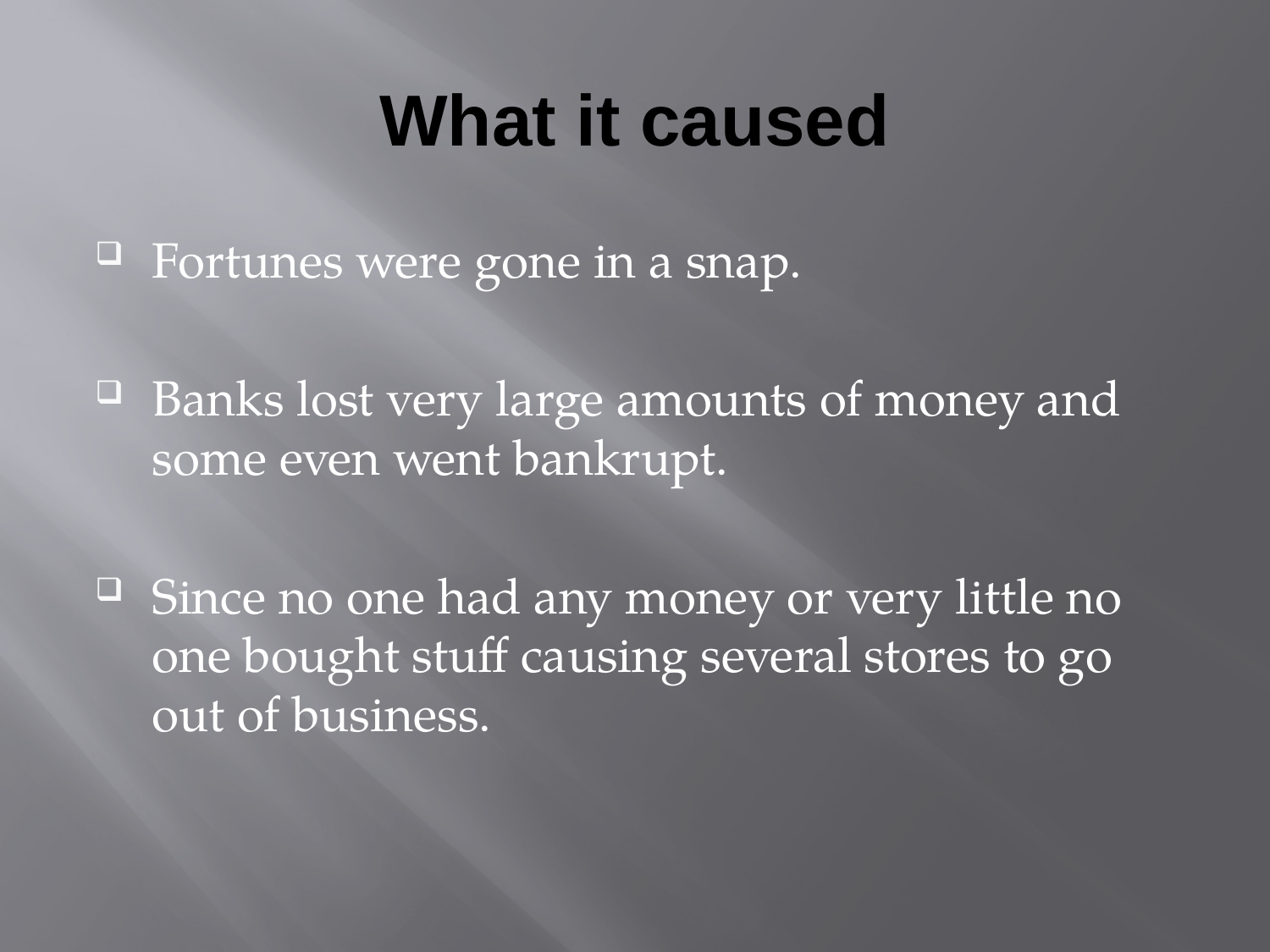

# What it caused
Fortunes were gone in a snap.

Banks lost very large amounts of money and some even went bankrupt.

Since no one had any money or very little no one bought stuff causing several stores to go out of business.